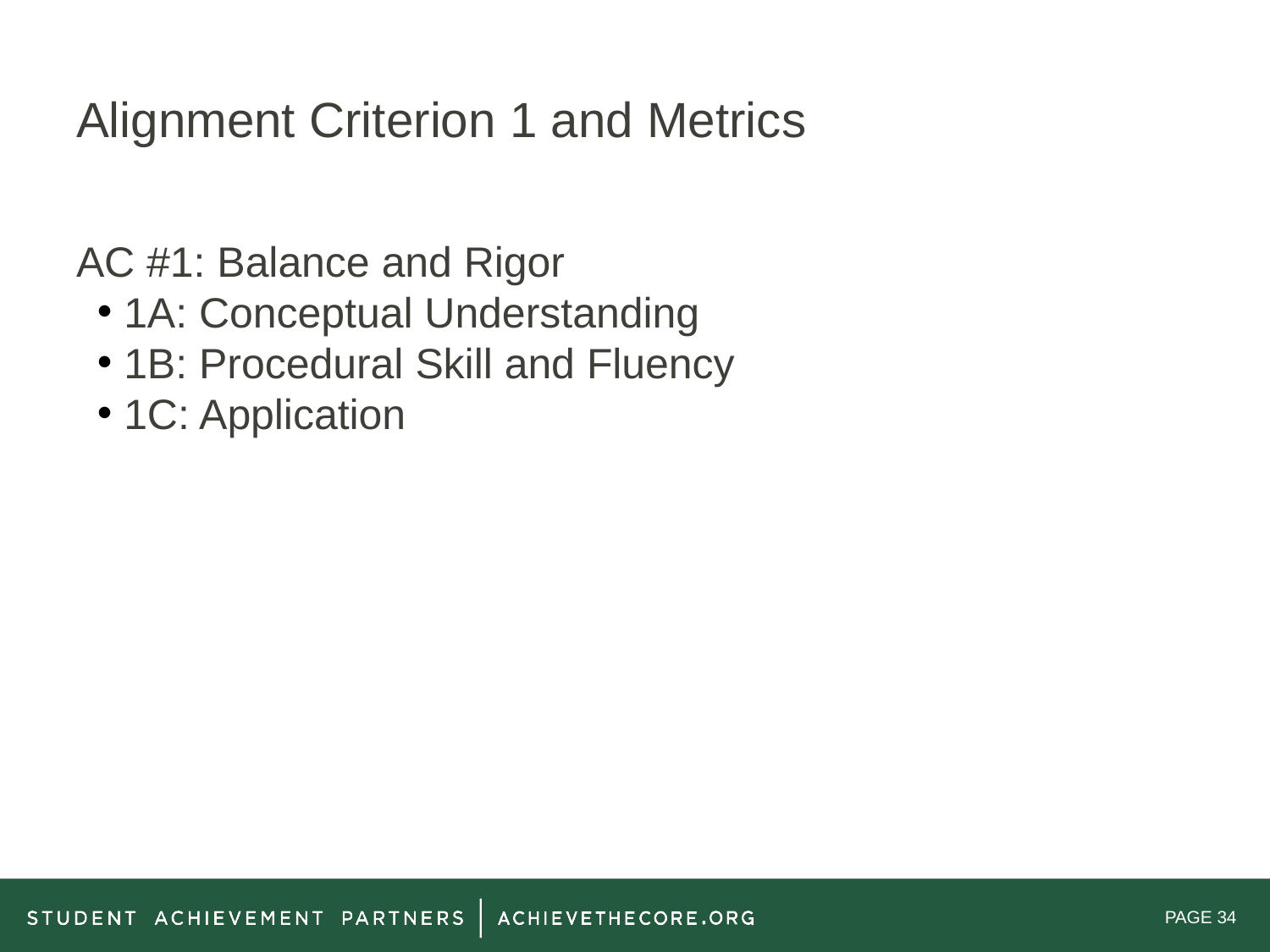

# Alignment Criterion 1 and Metrics
AC #1: Balance and Rigor
1A: Conceptual Understanding
1B: Procedural Skill and Fluency
1C: Application